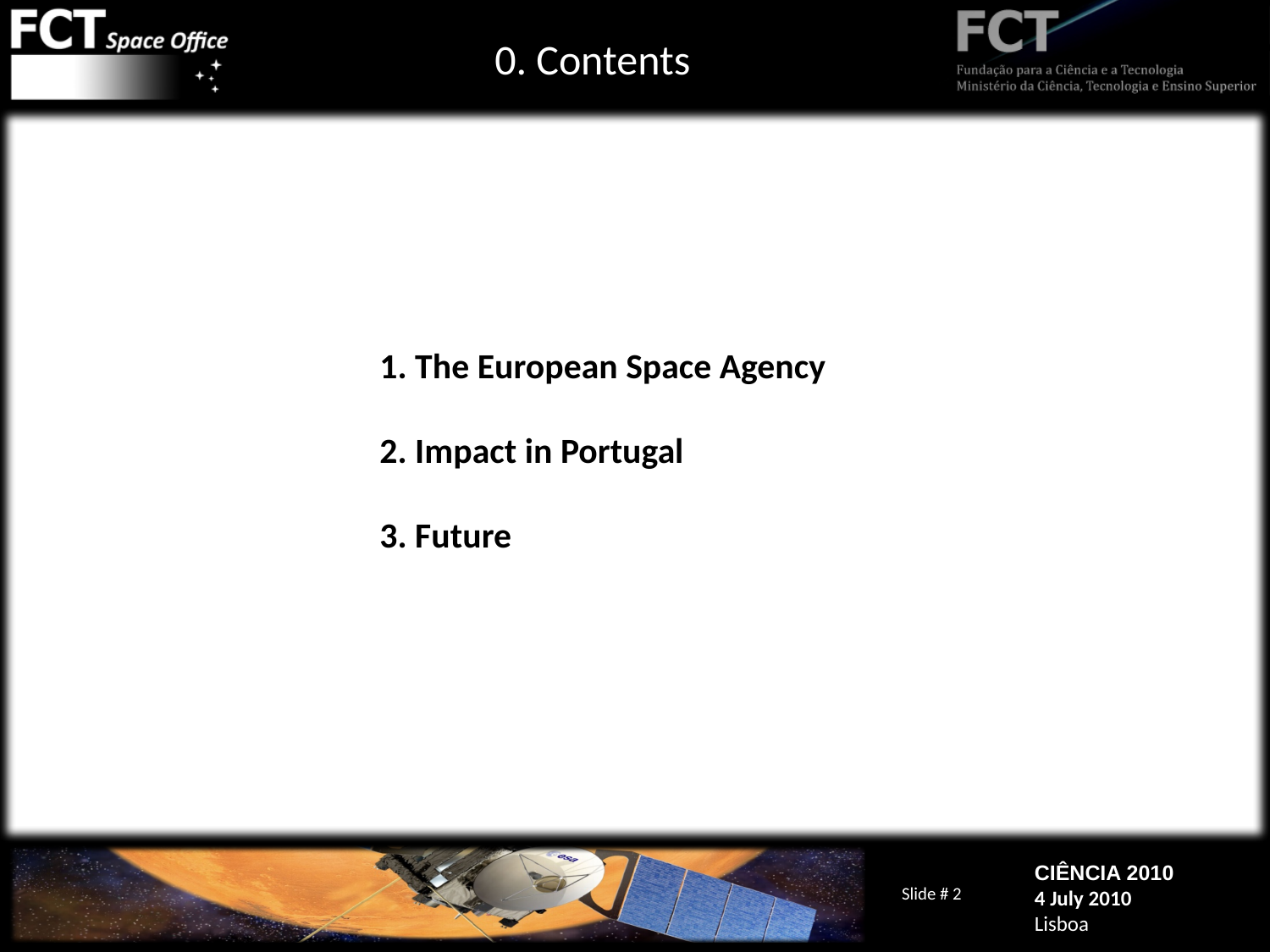

0. Contents

1. The European Space Agency

2. Impact in Portugal

3. Future
Slide # 2